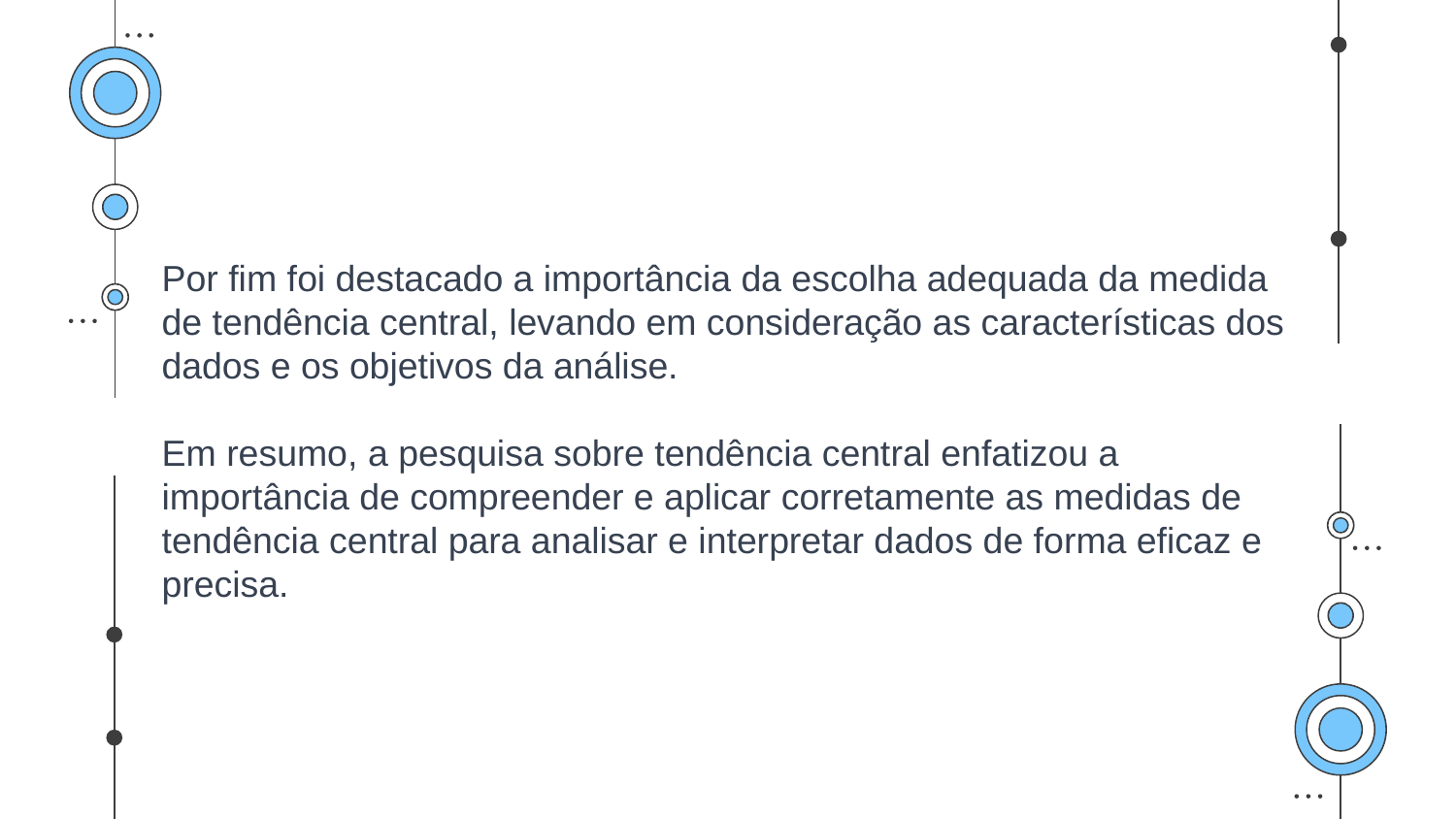

Por fim foi destacado a importância da escolha adequada da medida de tendência central, levando em consideração as características dos dados e os objetivos da análise.

Em resumo, a pesquisa sobre tendência central enfatizou a importância de compreender e aplicar corretamente as medidas de tendência central para analisar e interpretar dados de forma eficaz e precisa.